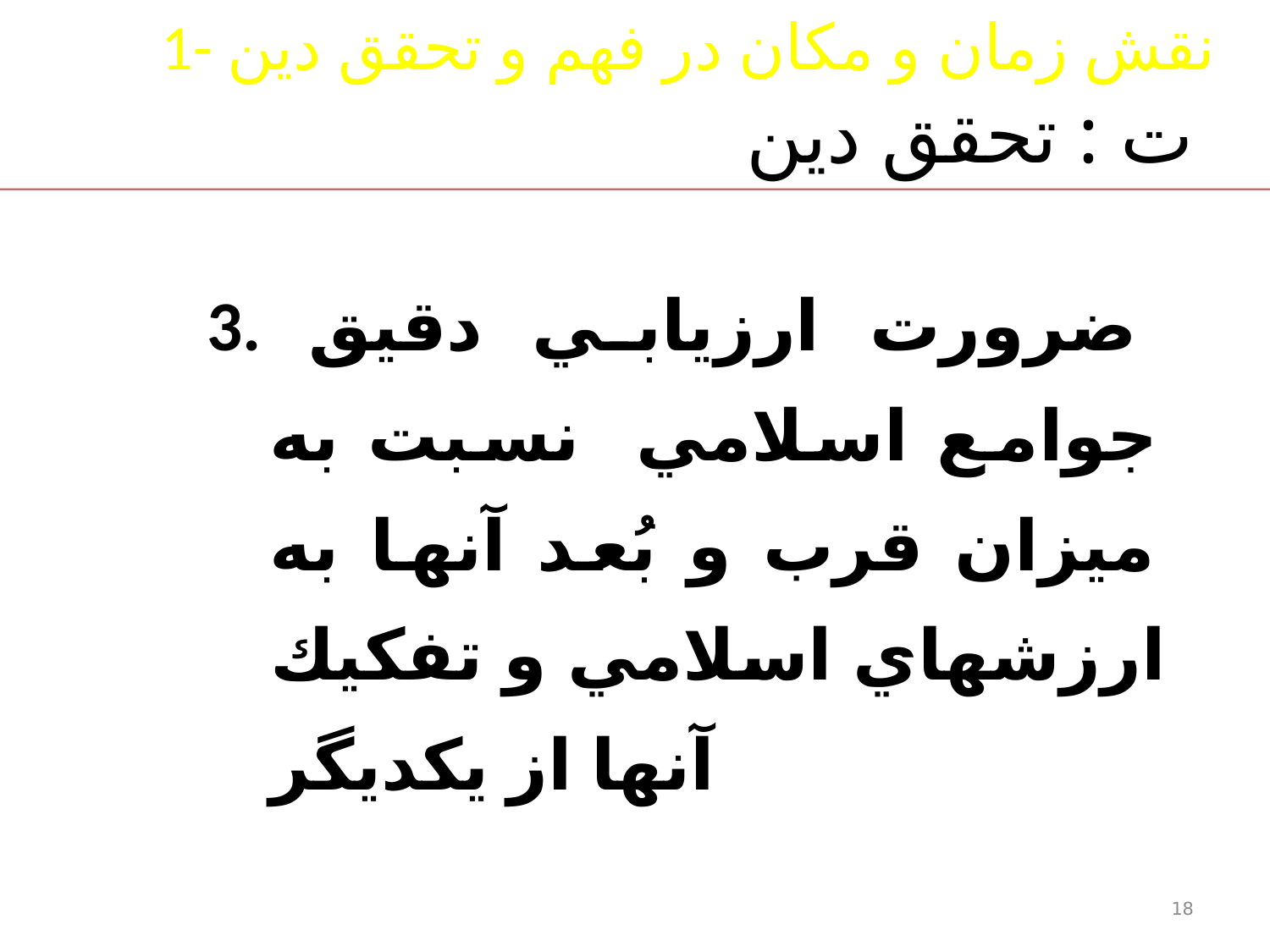

1- نقش زمان و مكان در فهم و تحقق دين
# ت : تحقق دين

3. ضرورت ارزيابي دقيق جوامع اسلامي  نسبت به ميزان قرب و بُعد آنها به ارزشهاي اسلامي و تفكيك آنها از يكديگر
18